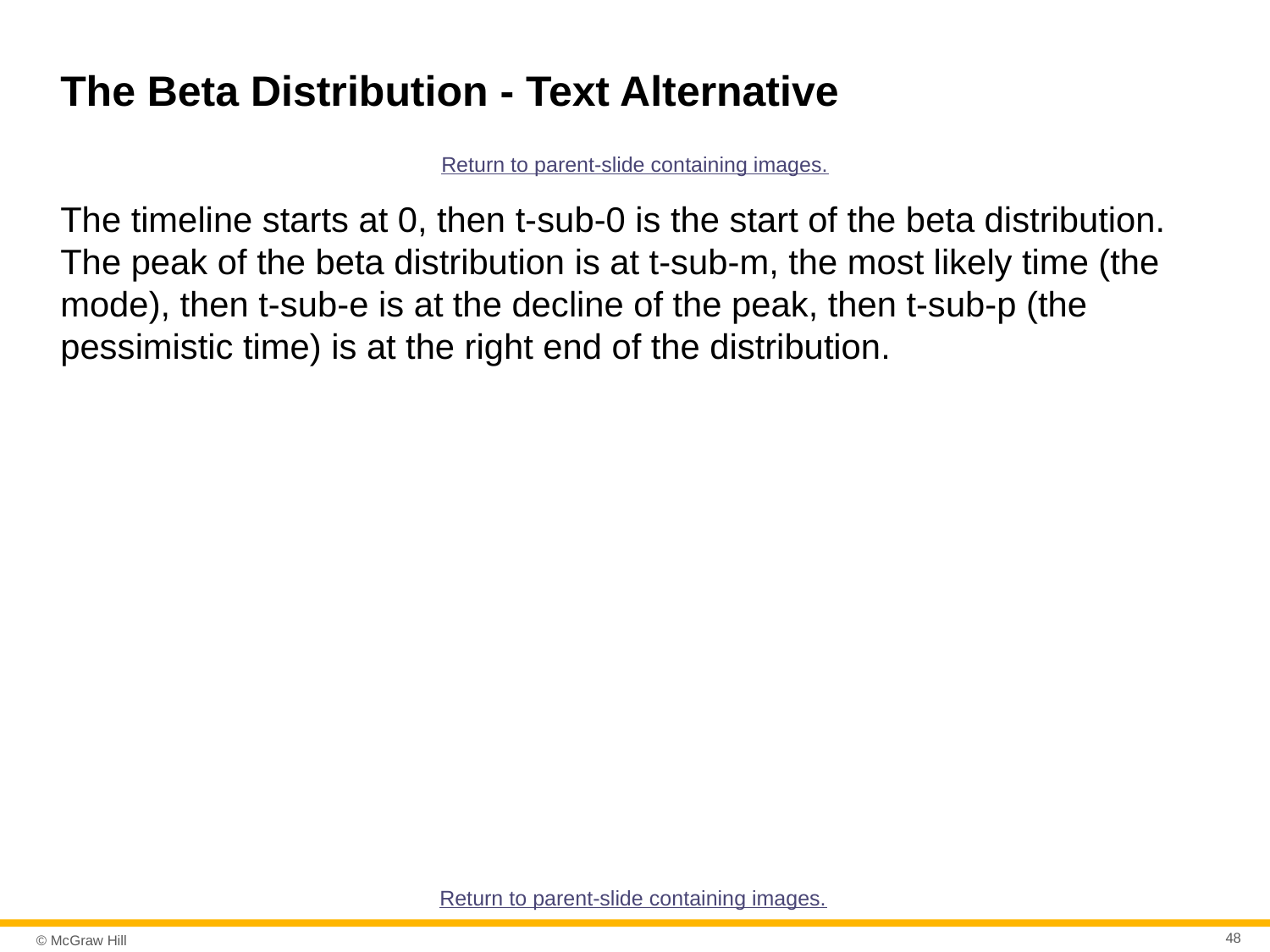

# The Beta Distribution - Text Alternative
Return to parent-slide containing images.
The timeline starts at 0, then t-sub-0 is the start of the beta distribution. The peak of the beta distribution is at t-sub-m, the most likely time (the mode), then t-sub-e is at the decline of the peak, then t-sub-p (the pessimistic time) is at the right end of the distribution.
Return to parent-slide containing images.